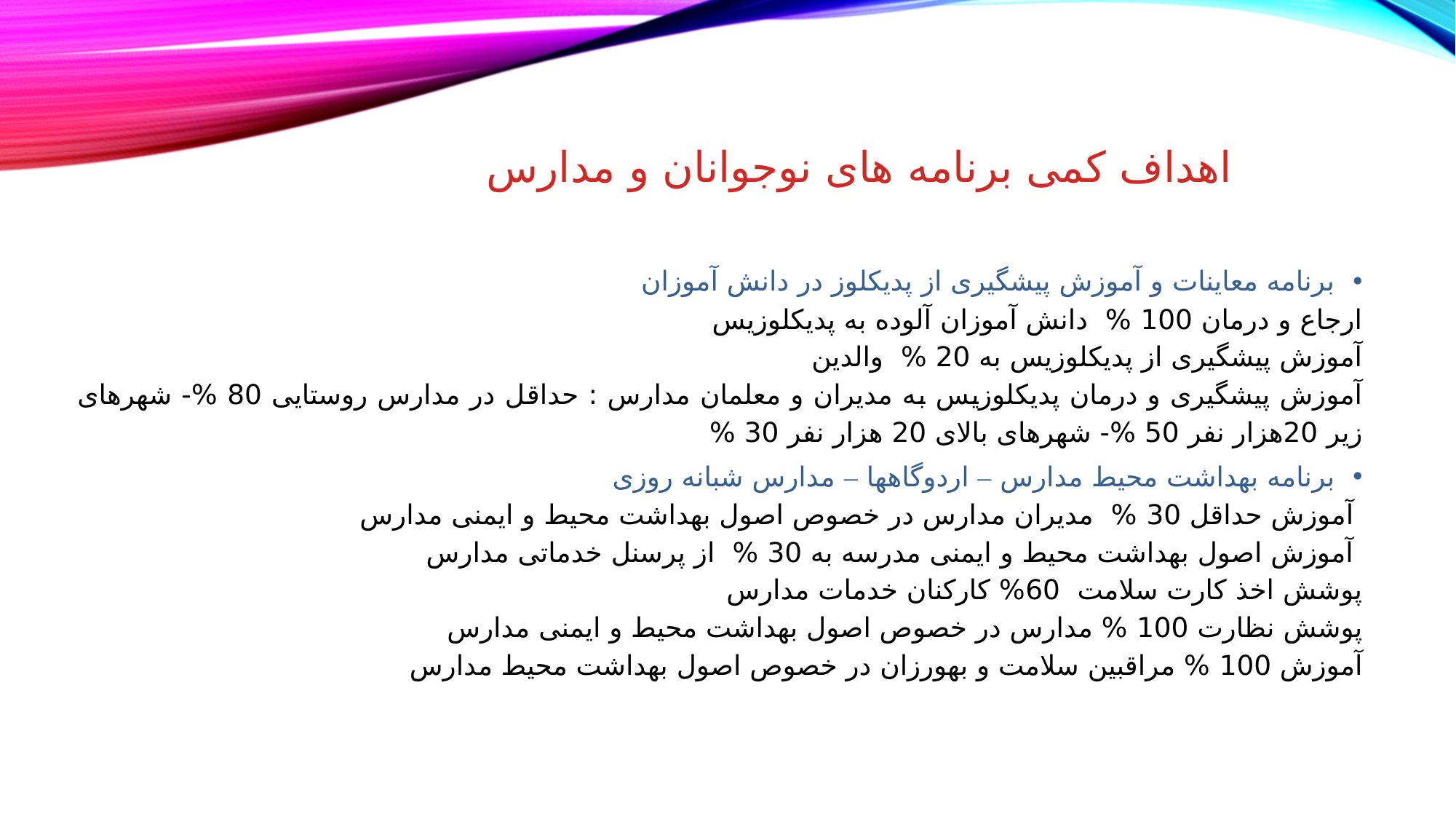

# اهداف کمی برنامه های نوجوانان و مدارس
برنامه معاینات و آموزش پیشگیری از پدیکلوز در دانش آموزان
ارجاع و درمان 100 %  دانش آموزان آلوده به پدیکلوزیس
آموزش پیشگیری از پدیکلوزیس به 20 %  والدین
آموزش پیشگیری و درمان پدیکلوزیس به مدیران و معلمان مدارس : حداقل در مدارس روستایی 80 %- شهرهای زیر 20هزار نفر 50 %- شهرهای بالای 20 هزار نفر 30 %
برنامه بهداشت محیط مدارس – اردوگاهها – مدارس شبانه روزی
 آموزش حداقل 30 %  مدیران مدارس در خصوص اصول بهداشت محیط و ایمنی مدارس
 آموزش اصول بهداشت محیط و ایمنی مدرسه به 30 %  از پرسنل خدماتی مدارس
پوشش اخذ کارت سلامت  60% کارکنان خدمات مدارس
پوشش نظارت 100 % مدارس در خصوص اصول بهداشت محیط و ایمنی مدارس
آموزش 100 % مراقبین سلامت و بهورزان در خصوص اصول بهداشت محیط مدارس